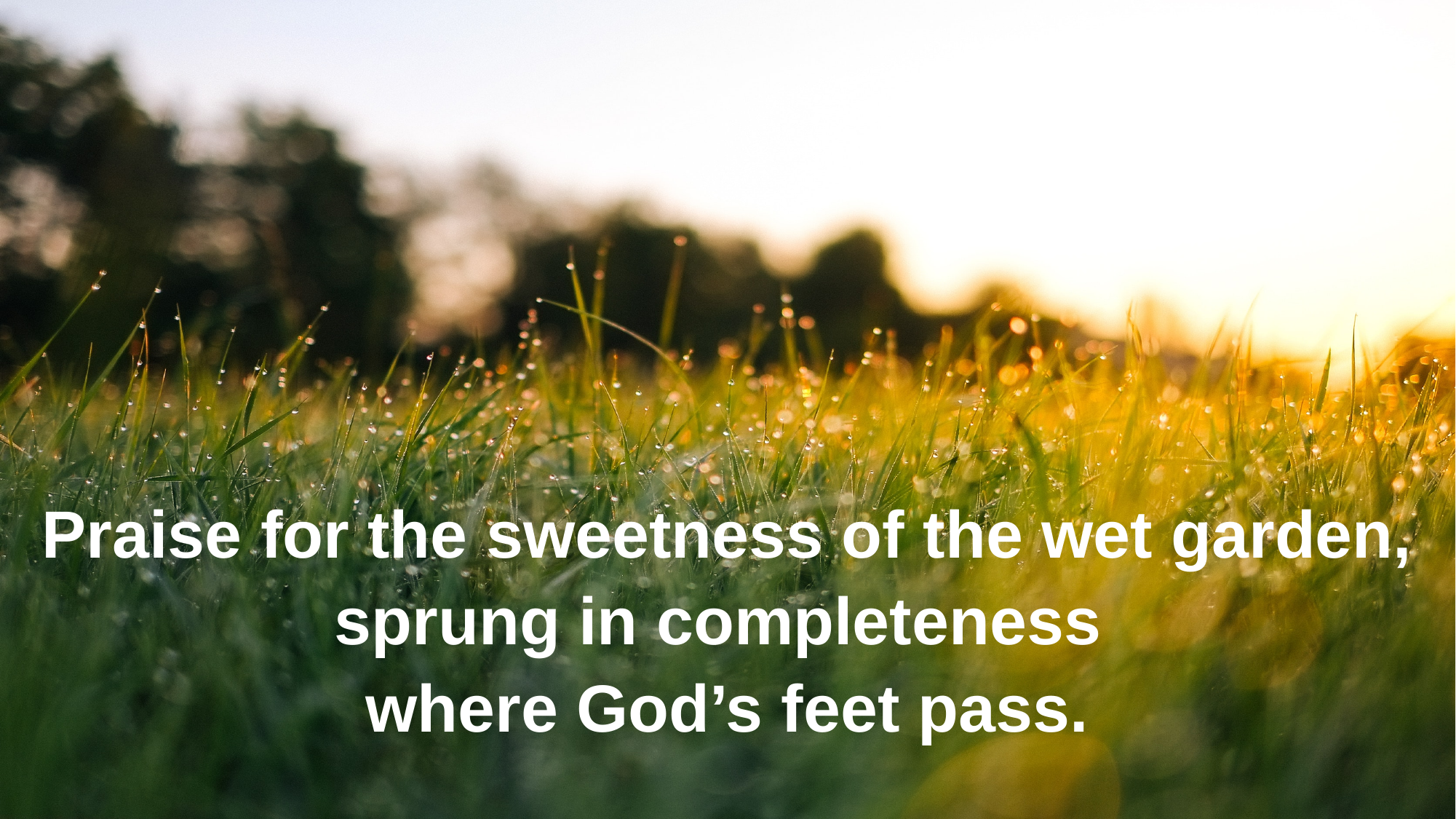

Praise for the sweetness of the wet garden,
sprung in completeness
where God’s feet pass.